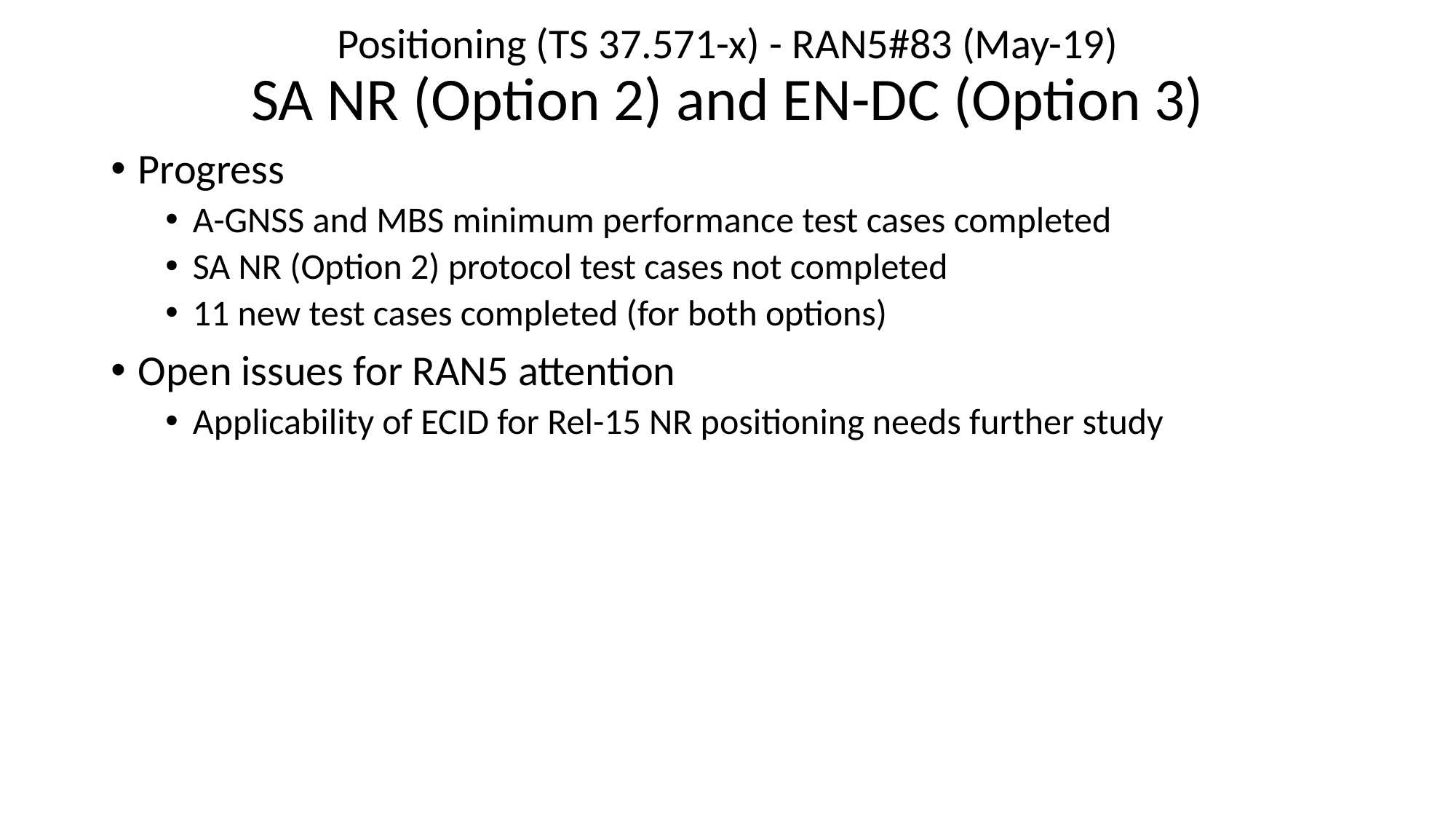

# Positioning (TS 37.571-x) - RAN5#83 (May-19) SA NR (Option 2) and EN-DC (Option 3)
Progress
A-GNSS and MBS minimum performance test cases completed
SA NR (Option 2) protocol test cases not completed
11 new test cases completed (for both options)
Open issues for RAN5 attention
Applicability of ECID for Rel-15 NR positioning needs further study